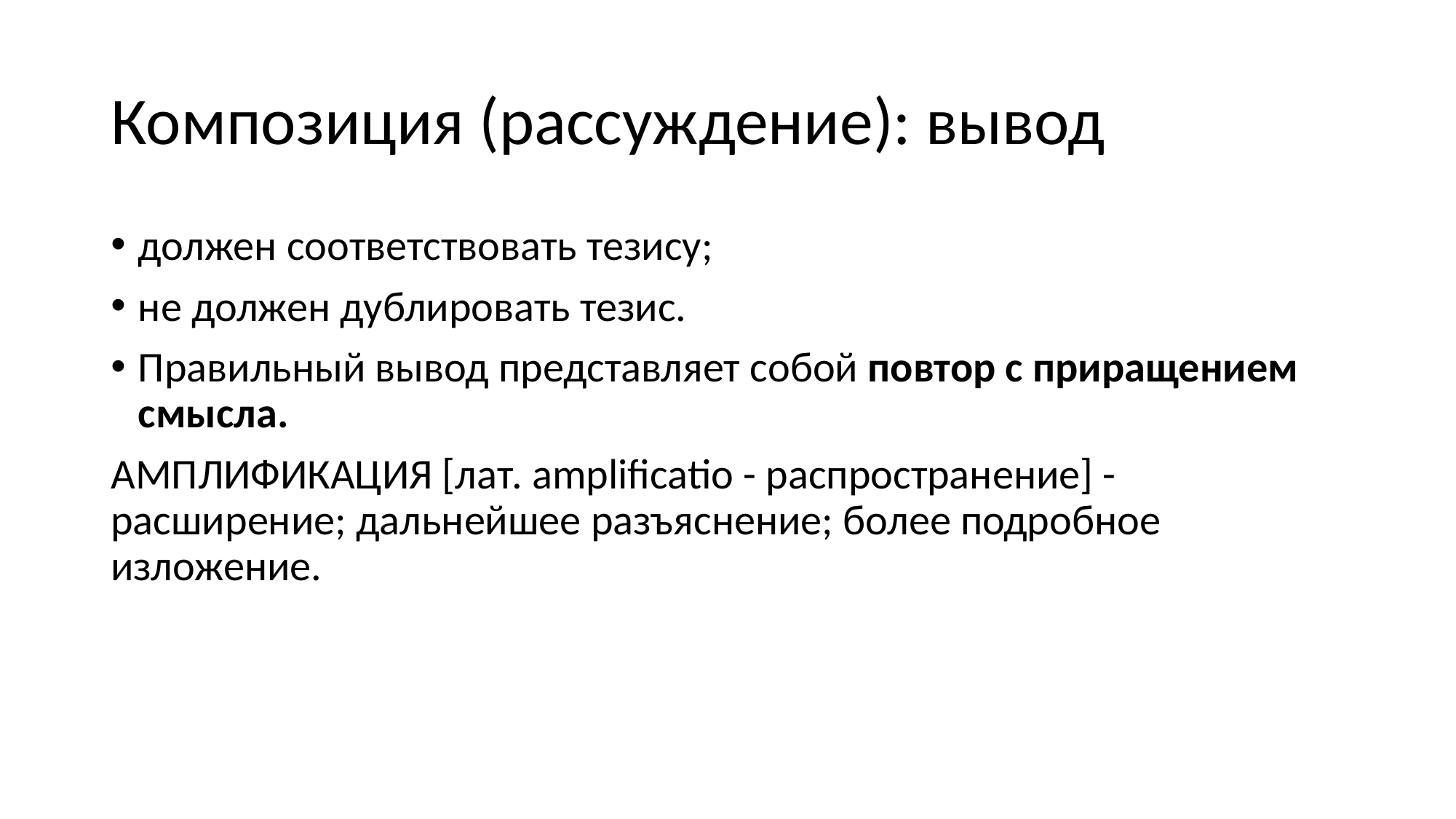

# Композиция (рассуждение): вывод
должен соответствовать тезису;
не должен дублировать тезис.
Правильный вывод представляет собой повтор с приращением смысла.
АМПЛИФИКАЦИЯ [лат. amplificatio - распространение] - расширение; дальнейшее разъяснение; более подробное изложение.